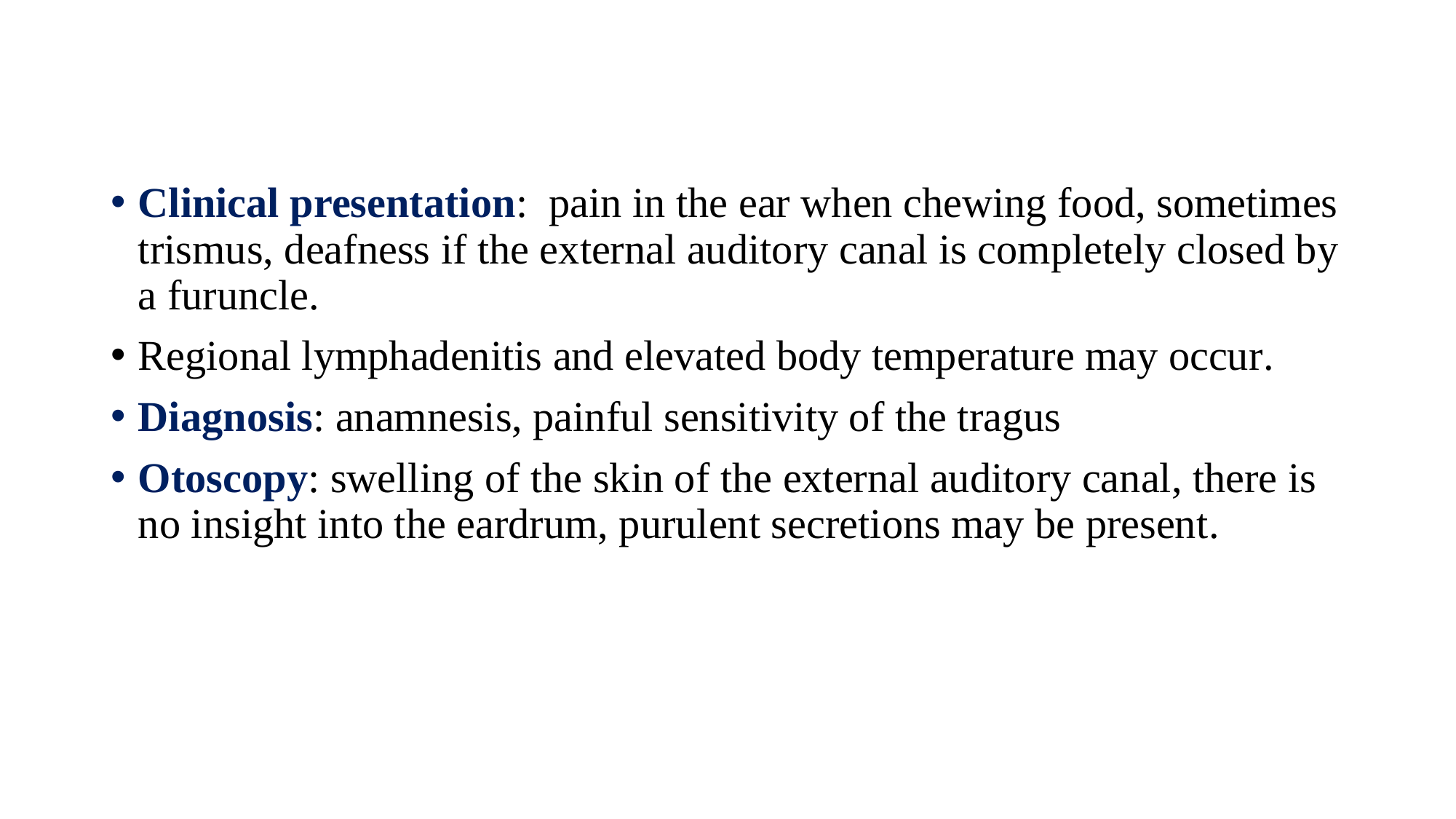

Clinical presentation:  pain in the ear when chewing food, sometimes trismus, deafness if the external auditory canal is completely closed by a furuncle.
Regional lymphadenitis and elevated body temperature may occur.
Diagnosis: anamnesis, painful sensitivity of the tragus
Otoscopy: swelling of the skin of the external auditory canal, there is no insight into the eardrum, purulent secretions may be present.